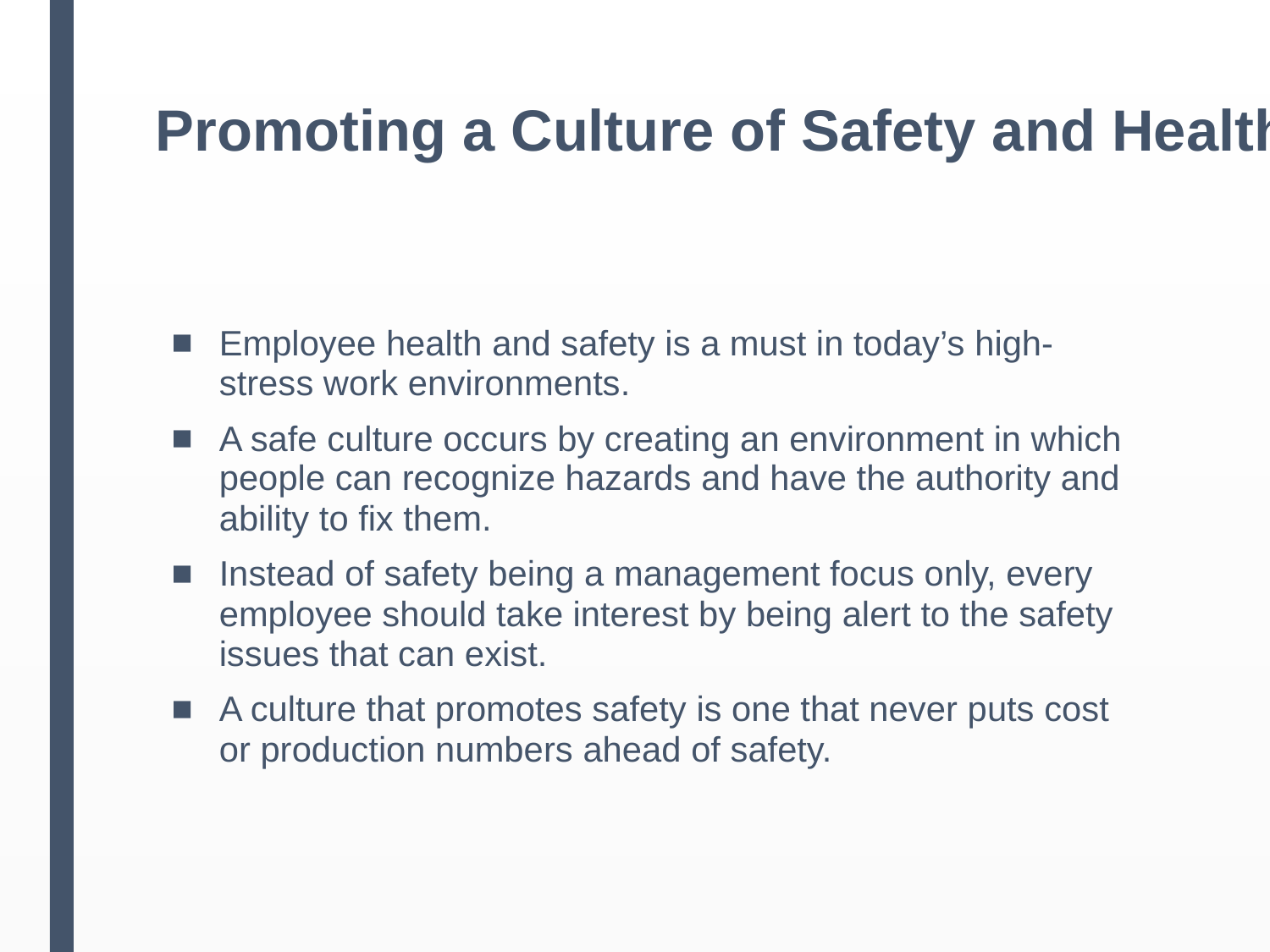

# Promoting a Culture of Safety and Health
Employee health and safety is a must in today’s high-stress work environments.
A safe culture occurs by creating an environment in which people can recognize hazards and have the authority and ability to fix them.
Instead of safety being a management focus only, every employee should take interest by being alert to the safety issues that can exist.
A culture that promotes safety is one that never puts cost or production numbers ahead of safety.